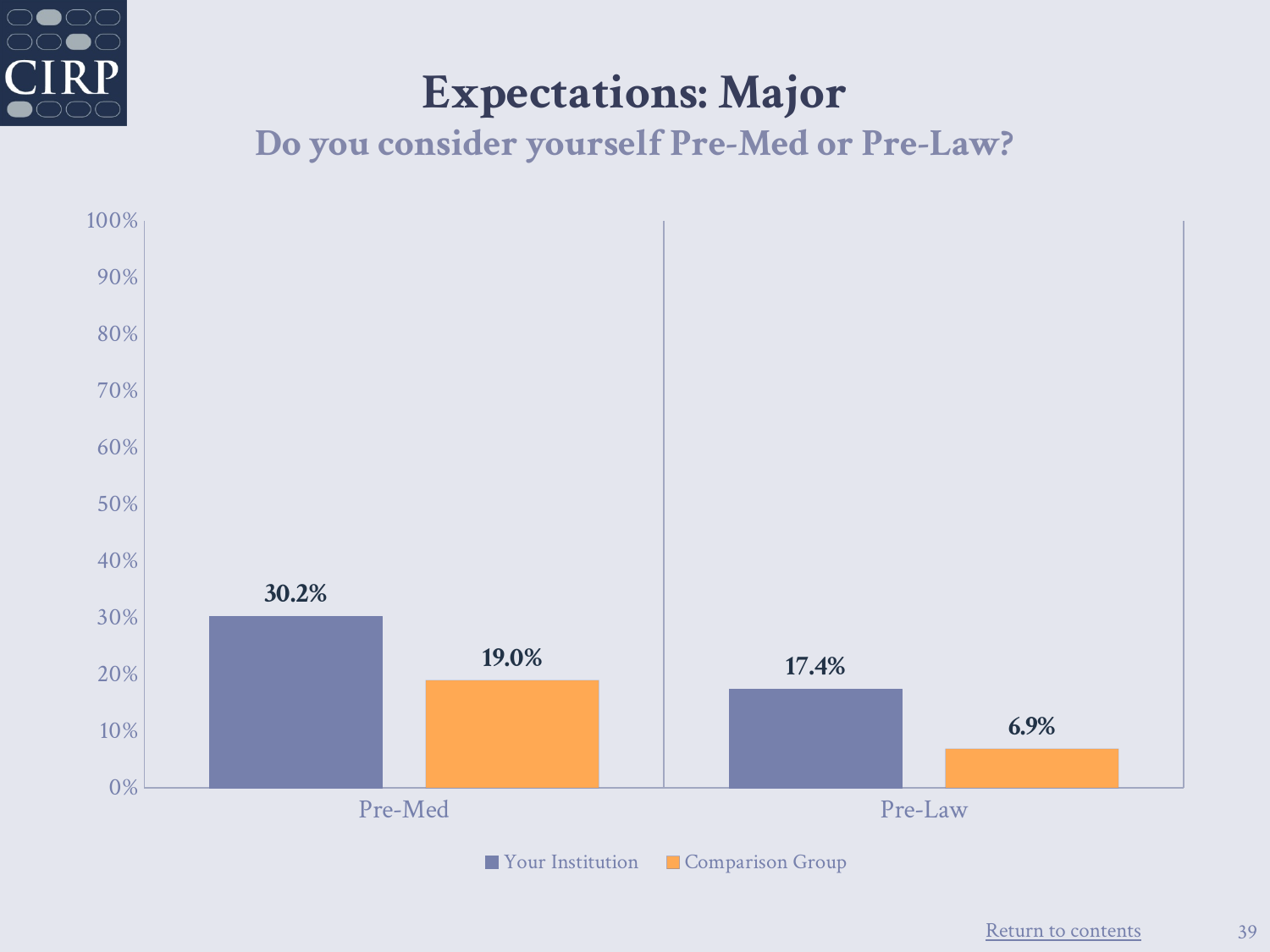

# Expectations: Major Do you consider yourself Pre-Med or Pre-Law?

### Chart

| Category | Your Institution | Comparison Group |
|---|---|---|
| Pre-Med | 0.302 | 0.19 |
| Pre-Law | 0.174 | 0.069 |
39